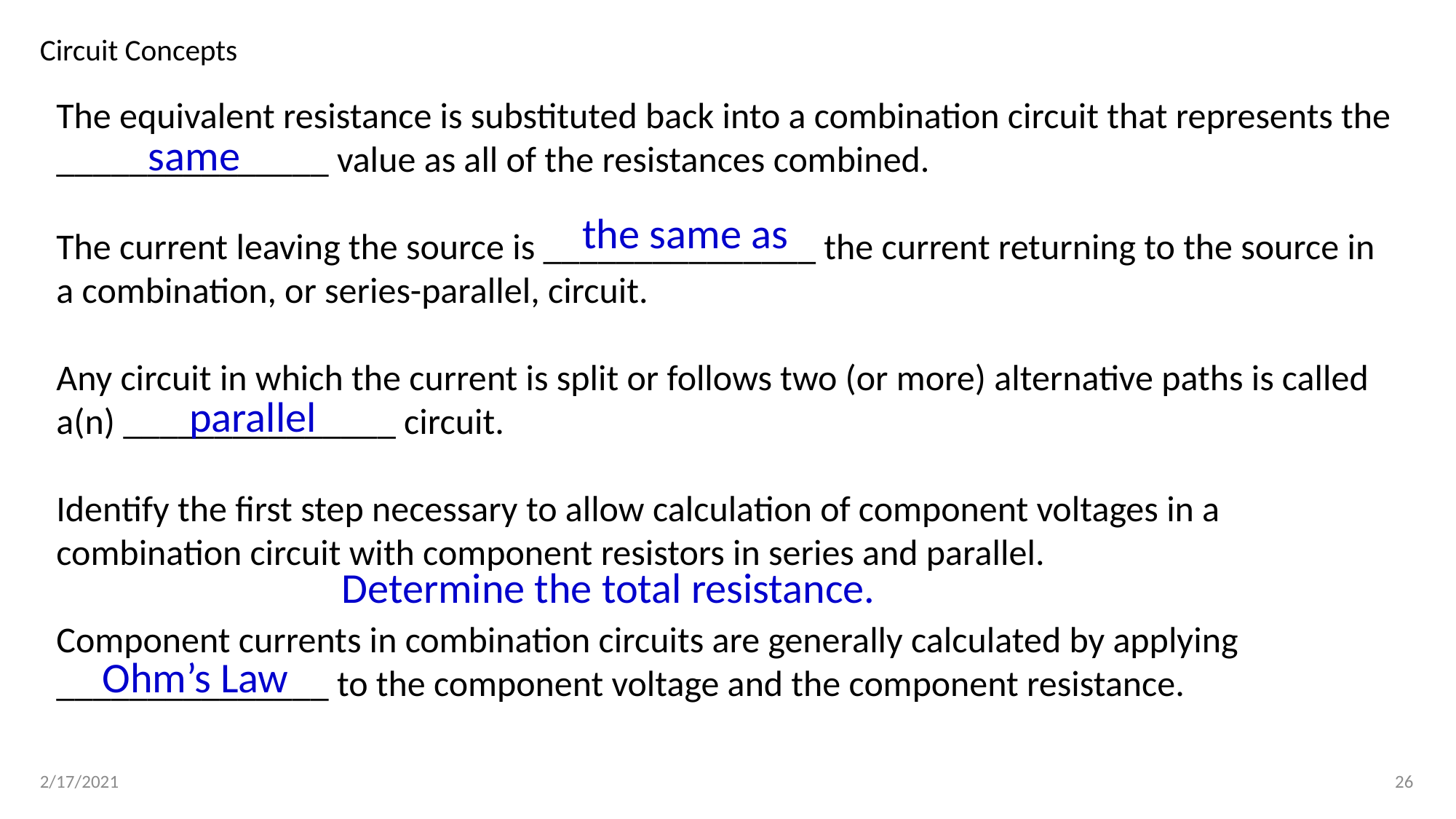

# Circuit Concepts
The equivalent resistance is substituted back into a combination circuit that represents the _______________ value as all of the resistances combined.

The current leaving the source is _______________ the current returning to the source in a combination, or series-parallel, circuit.

Any circuit in which the current is split or follows two (or more) alternative paths is called a(n) _______________ circuit.

Identify the first step necessary to allow calculation of component voltages in a combination circuit with component resistors in series and parallel.

Component currents in combination circuits are generally calculated by applying _______________ to the component voltage and the component resistance.
same
the same as
 parallel
Determine the total resistance.
 Ohm’s Law
2/17/2021
26